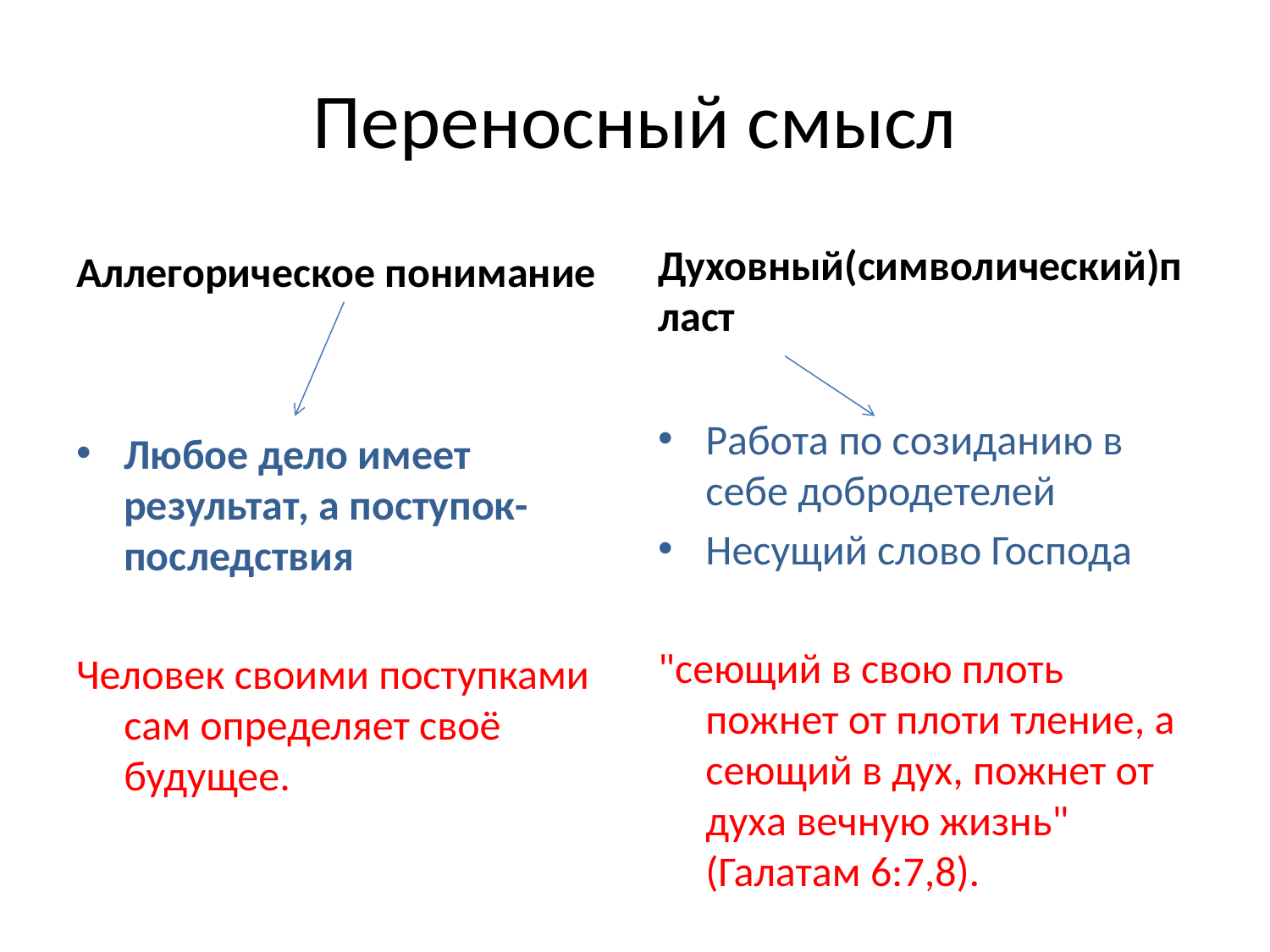

# Переносный смысл
Аллегорическое понимание

Духовный(символический)пласт

Любое дело имеет результат, а поступок- последствия

Человек своими поступками сам определяет своё будущее.
Работа по созиданию в себе добродетелей
Несущий слово Господа

"сеющий в свою плоть пожнет от плоти тление, а сеющий в дух, пожнет от духа вечную жизнь" (Галатам 6:7,8).